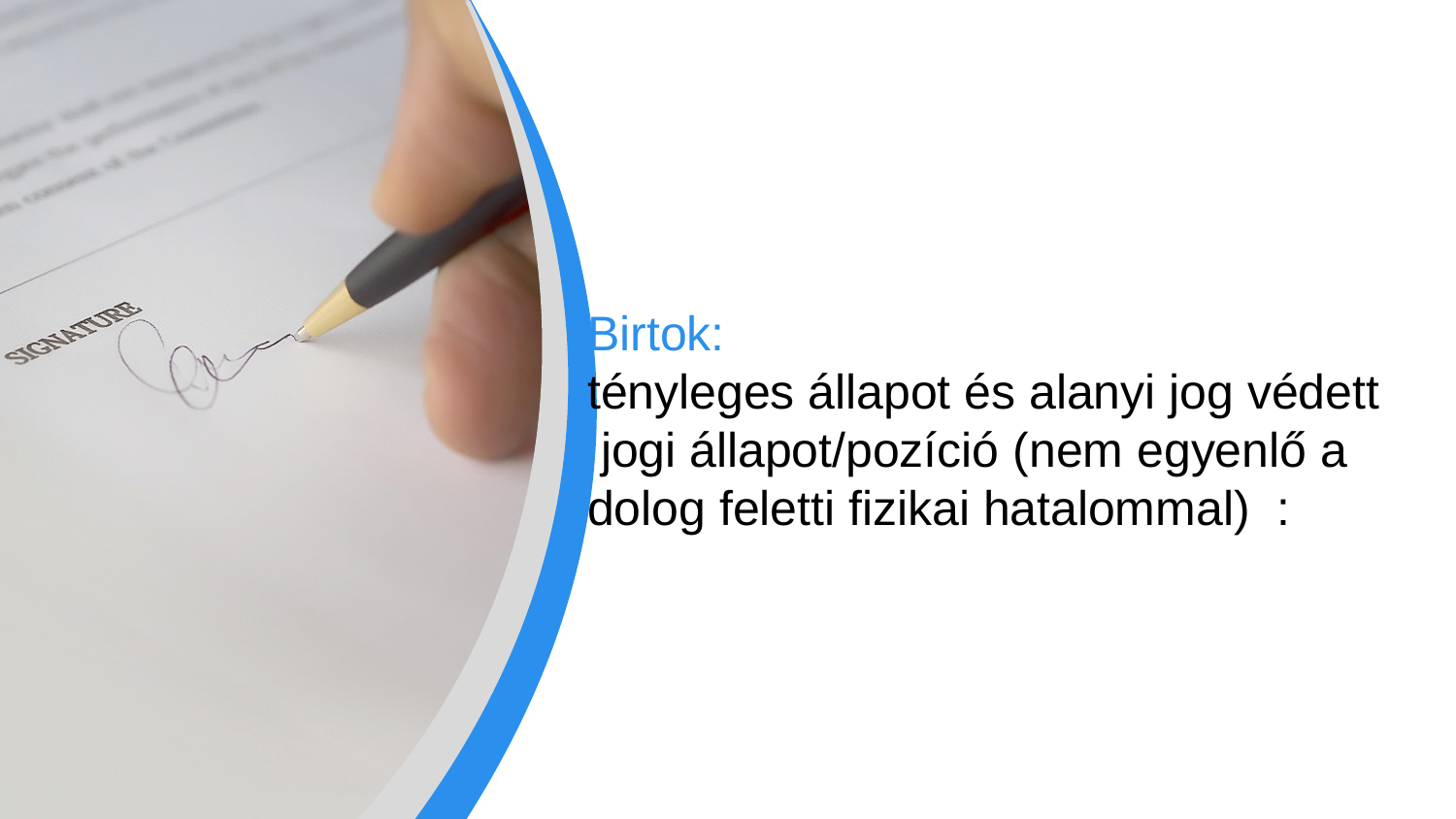

Birtok:
tényleges állapot és alanyi jog védett
 jogi állapot/pozíció (nem egyenlő a
dolog feletti fizikai hatalommal)  :